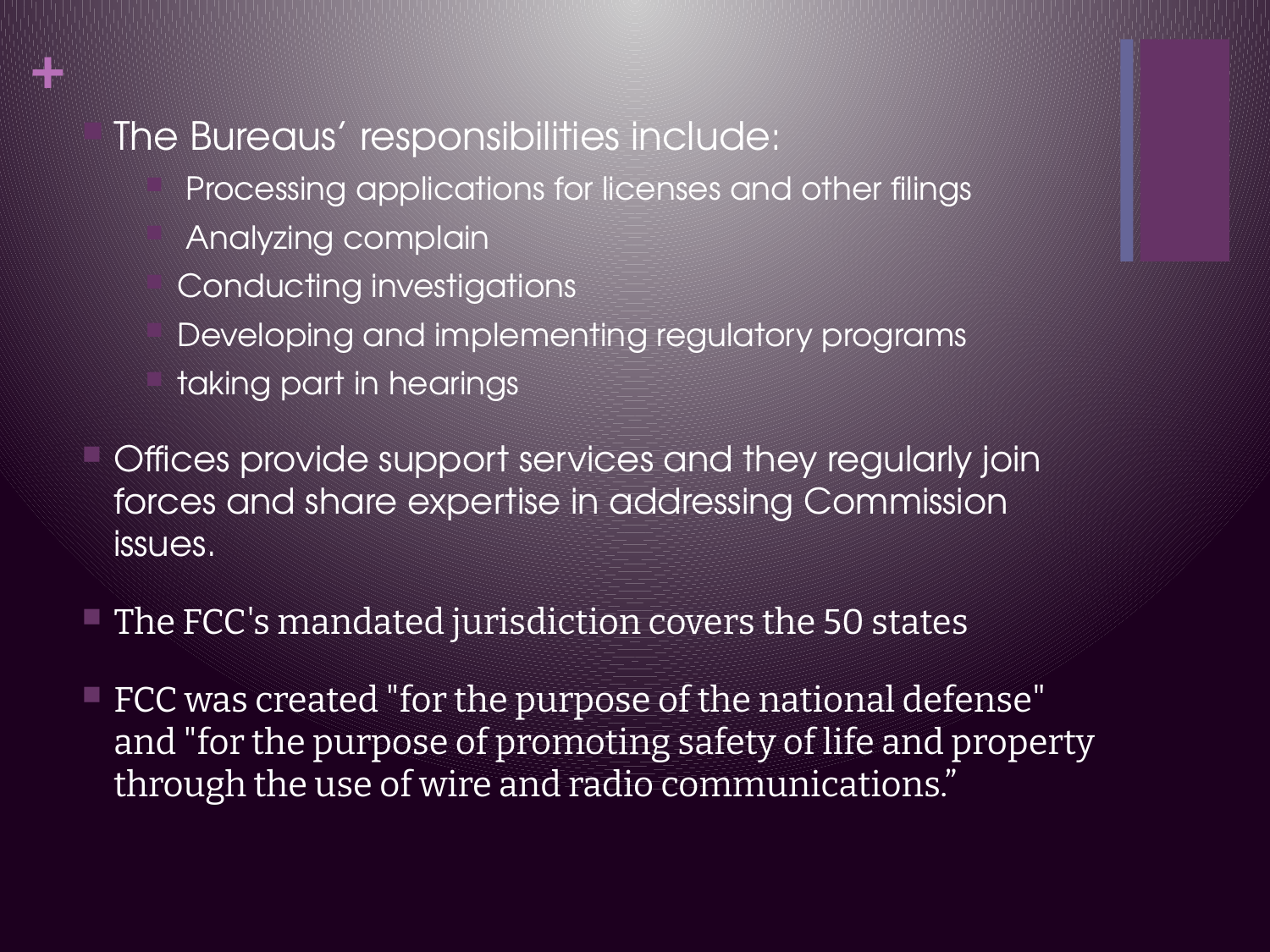

The Bureaus’ responsibilities include:
 Processing applications for licenses and other filings
 Analyzing complain
Conducting investigations
Developing and implementing regulatory programs
taking part in hearings
Offices provide support services and they regularly join forces and share expertise in addressing Commission issues.
The FCC's mandated jurisdiction covers the 50 states
FCC was created "for the purpose of the national defense" and "for the purpose of promoting safety of life and property through the use of wire and radio communications.”